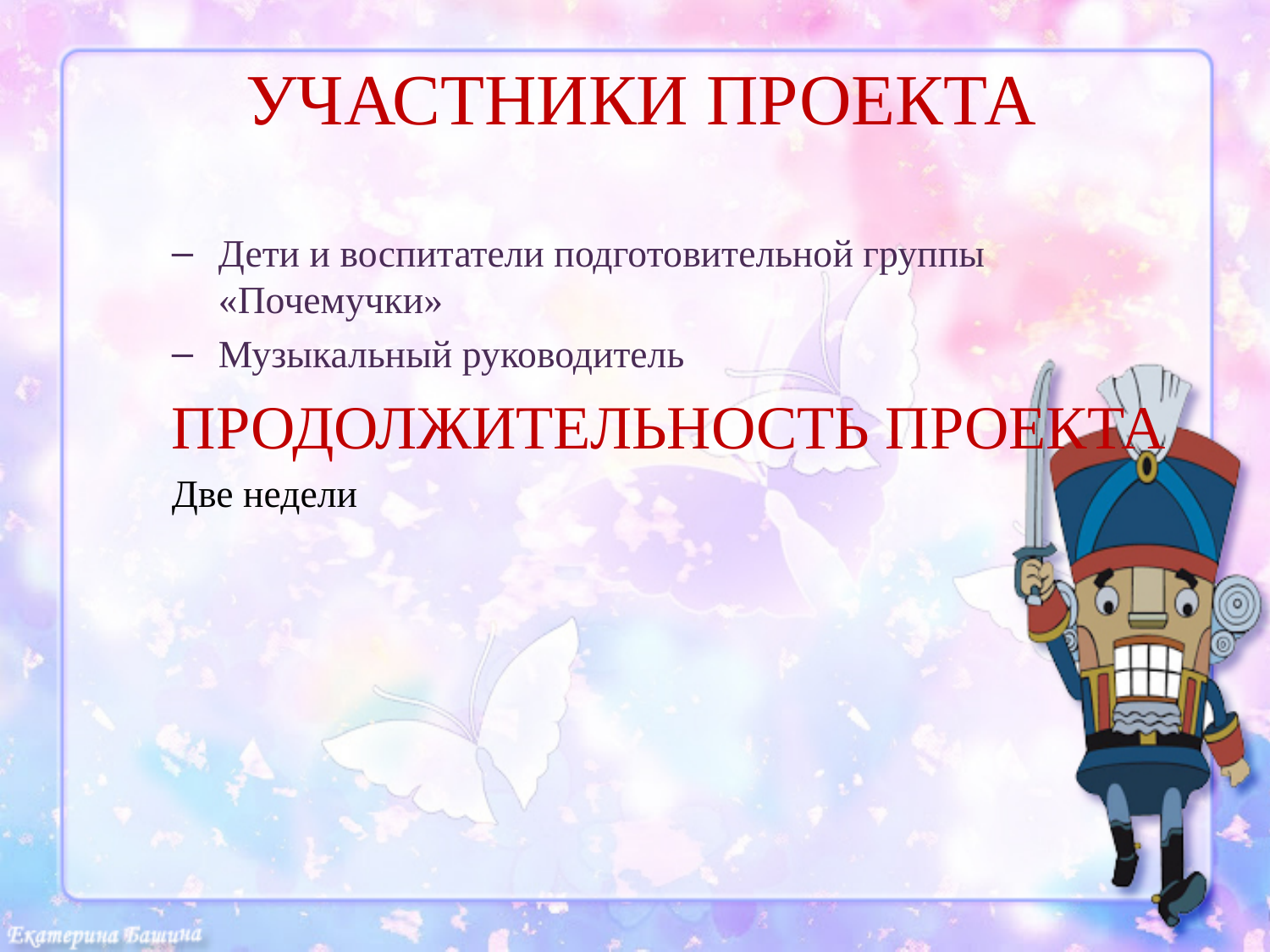

# УЧАСТНИКИ ПРОЕКТА
Дети и воспитатели подготовительной группы «Почемучки»
Музыкальный руководитель
ПРОДОЛЖИТЕЛЬНОСТЬ ПРОЕКТА
Две недели